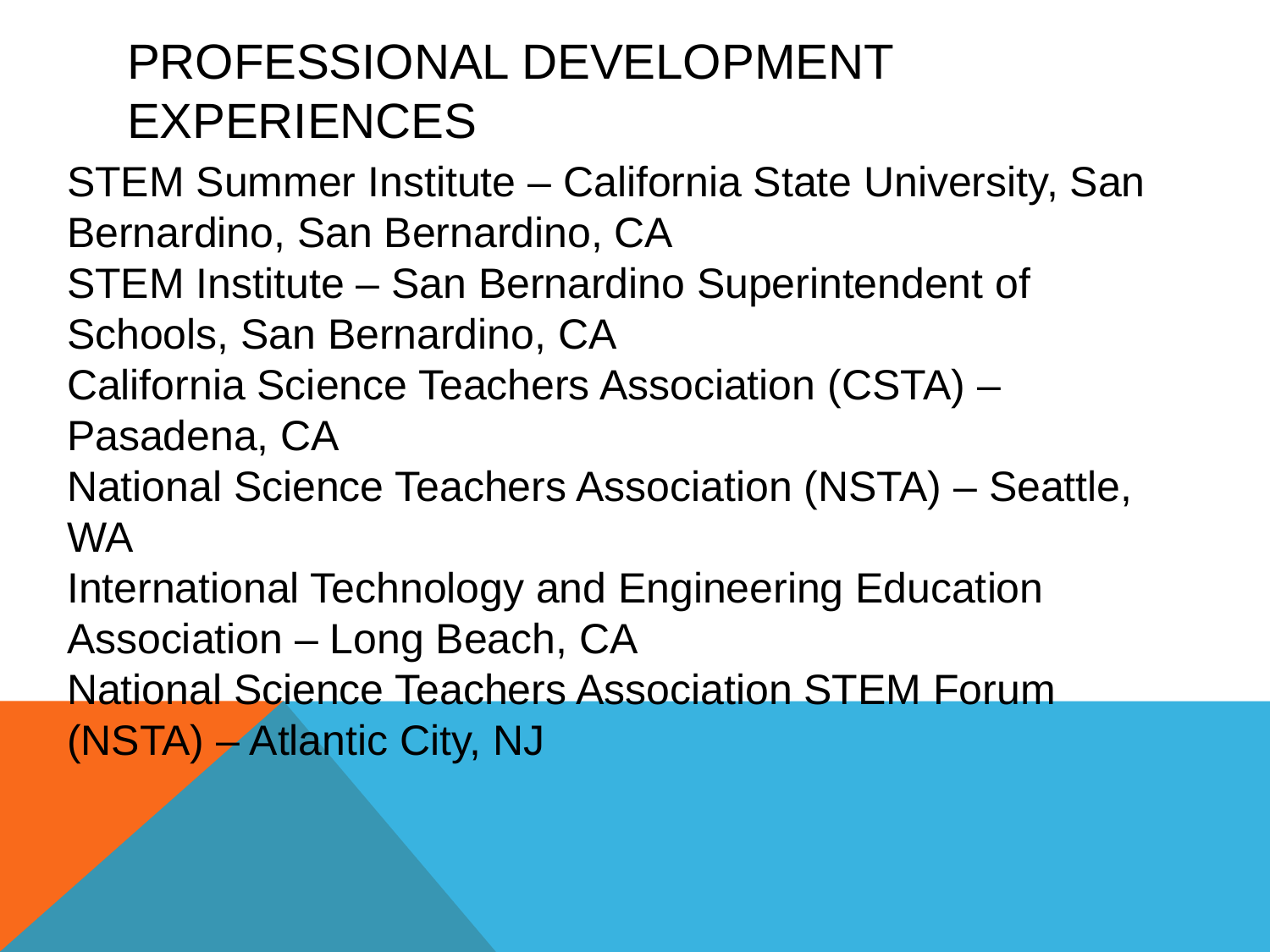

# Professional Development Experiences
STEM Summer Institute – California State University, San Bernardino, San Bernardino, CA
STEM Institute – San Bernardino Superintendent of Schools, San Bernardino, CA
California Science Teachers Association (CSTA) – Pasadena, CA
National Science Teachers Association (NSTA) – Seattle, WA
International Technology and Engineering Education Association – Long Beach, CA
National Science Teachers Association STEM Forum (NSTA) – Atlantic City, NJ